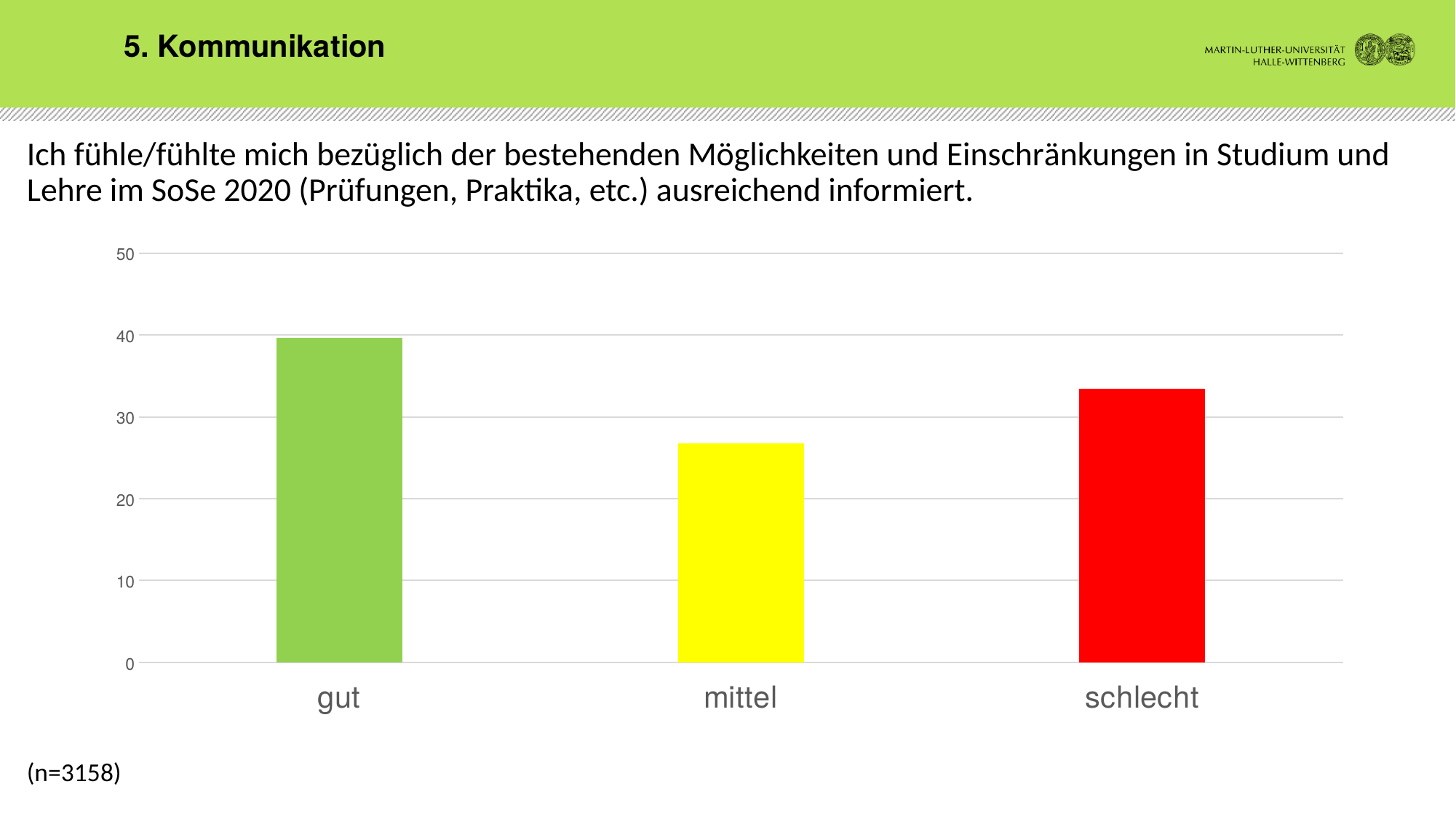

5. Kommunikation

# Ich fühle/fühlte mich bezüglich der bestehenden Möglichkeiten und Einschränkungen in Studium und Lehre im SoSe 2020 (Prüfungen, Praktika, etc.) ausreichend informiert. (n=3158)

### Chart

| Category | Datenreihe 1 |
|---|---|
| gut | 39.7 |
| mittel | 26.8 |
| schlecht | 33.4 |